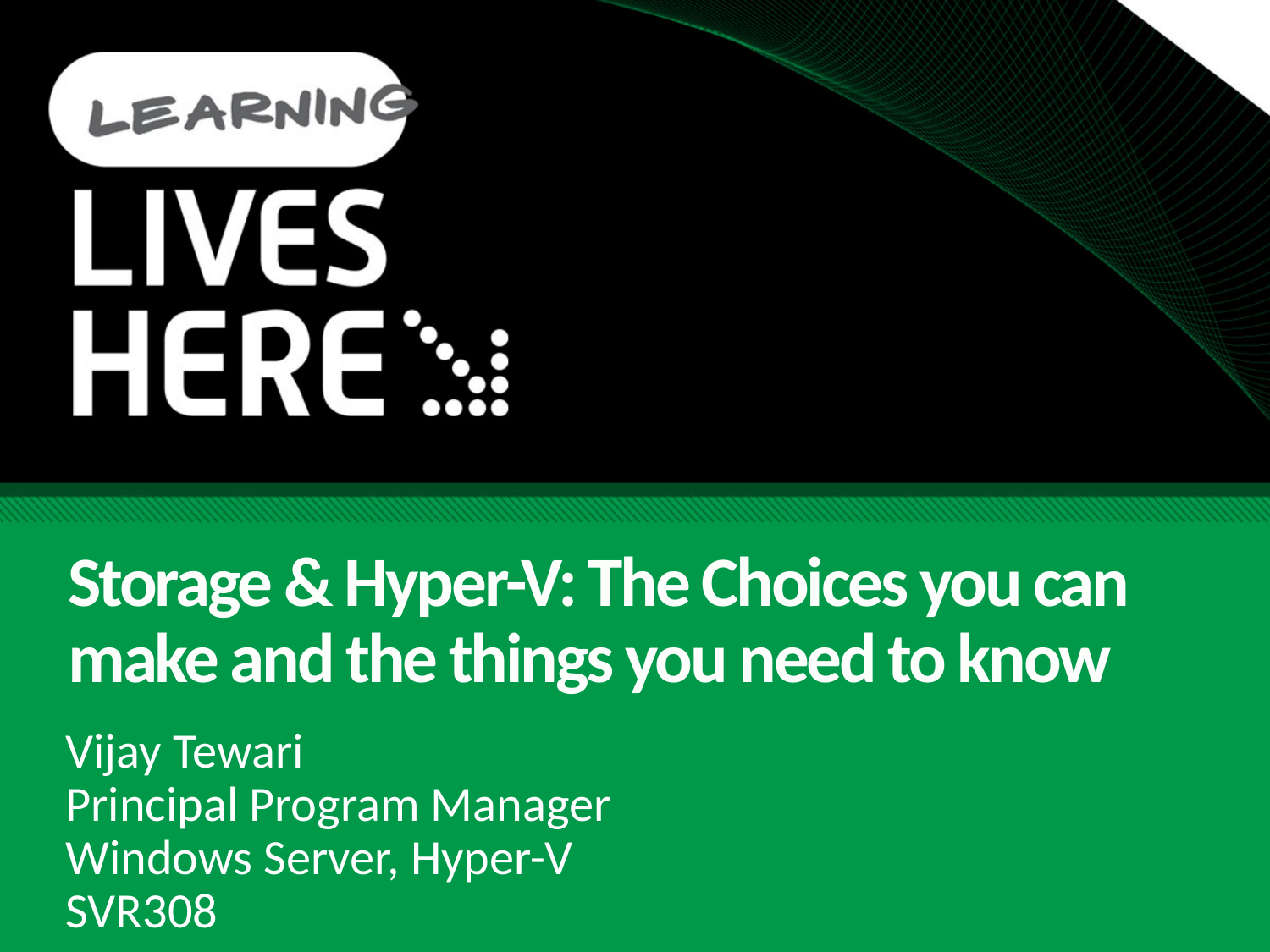

# Storage & Hyper-V: The Choices you can make and the things you need to know
Vijay Tewari
Principal Program Manager
Windows Server, Hyper-V
SVR308